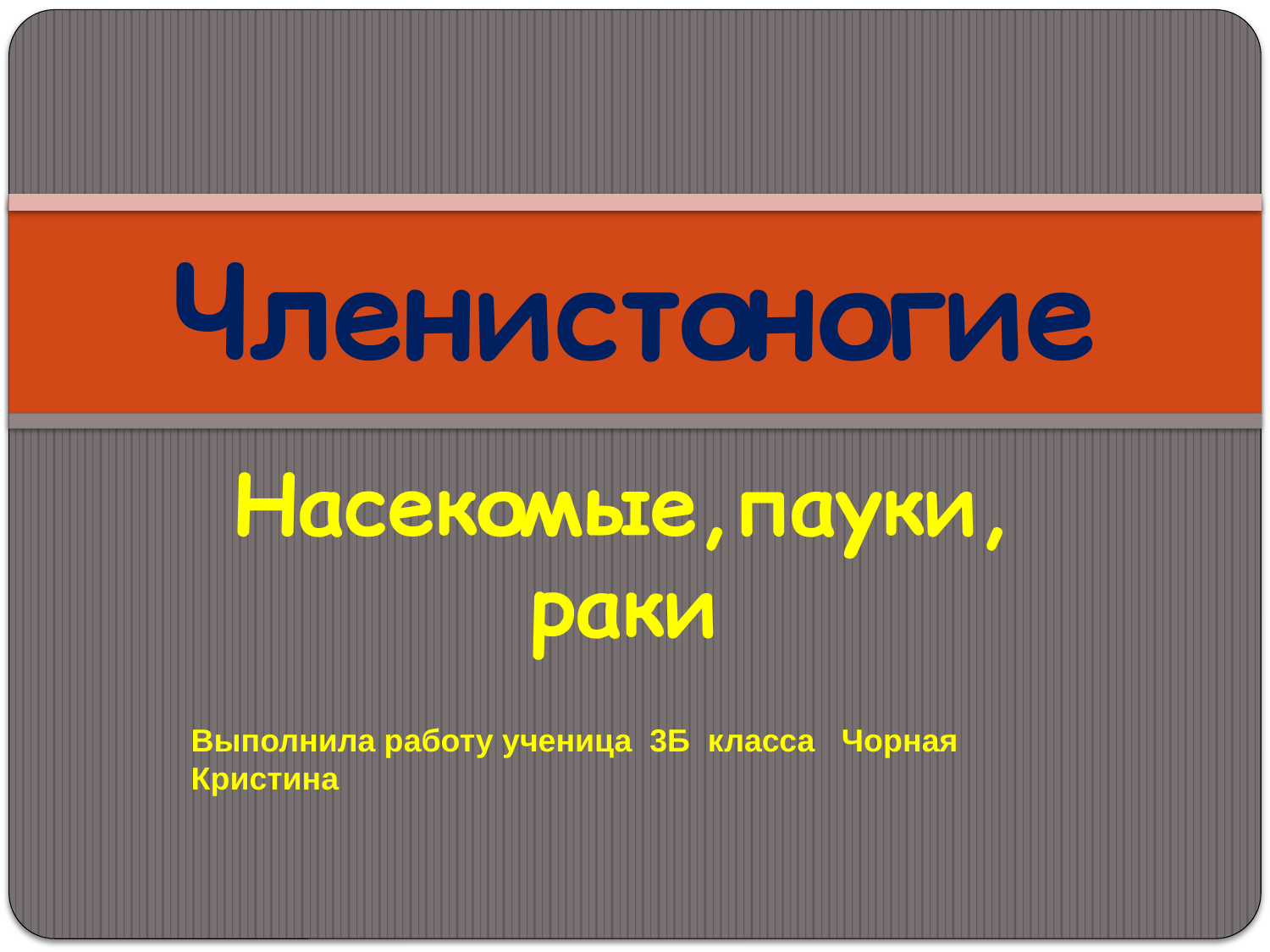

# Членистоногие
Насекомые,пауки, раки
Выполнила работу ученица  3Б  класса   Чорная  Кристина